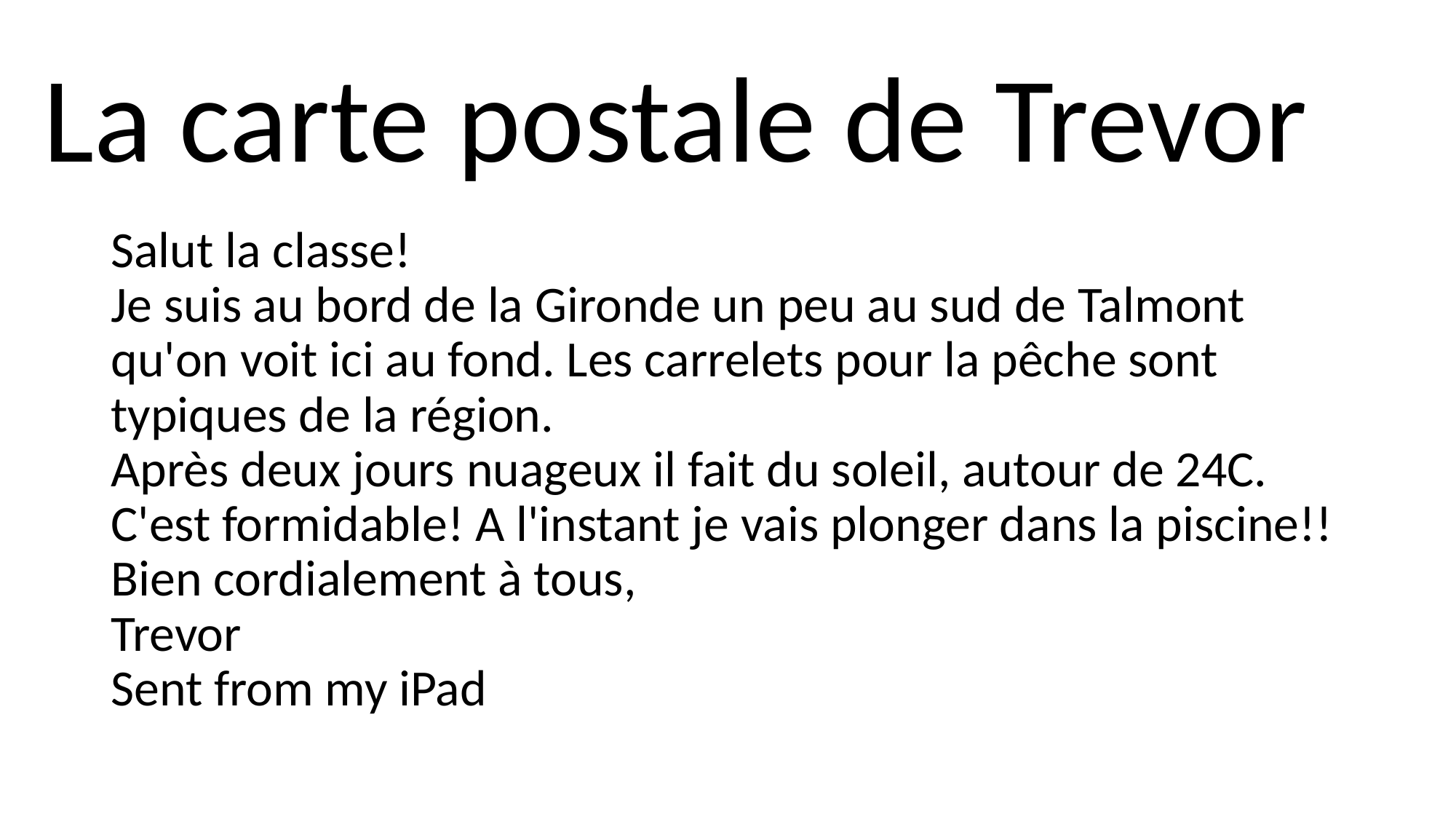

# La carte postale de Trevor
Salut la classe!
Je suis au bord de la Gironde un peu au sud de Talmont qu'on voit ici au fond. Les carrelets pour la pêche sont typiques de la région.
Après deux jours nuageux il fait du soleil, autour de 24C. C'est formidable! A l'instant je vais plonger dans la piscine!!
Bien cordialement à tous,
Trevor 
Sent from my iPad